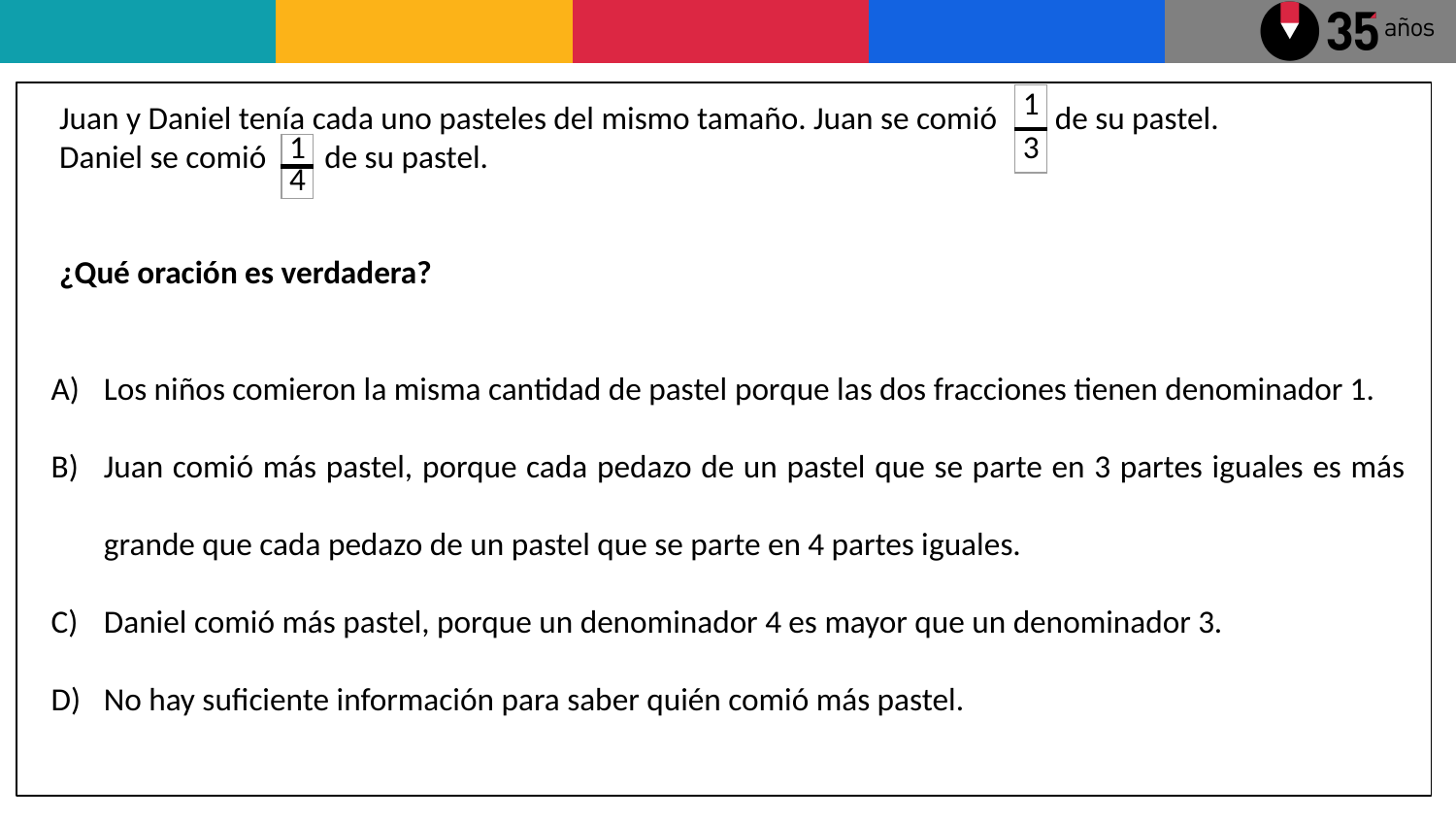

Juan y Daniel tenía cada uno pasteles del mismo tamaño. Juan se comió        de su pastel.
Daniel se comió        de su pastel.

¿Qué oración es verdadera?

Los niños comieron la misma cantidad de pastel porque las dos fracciones tienen denominador 1.
Juan comió más pastel, porque cada pedazo de un pastel que se parte en 3 partes iguales es más grande que cada pedazo de un pastel que se parte en 4 partes iguales.
Daniel comió más pastel, porque un denominador 4 es mayor que un denominador 3.
No hay suficiente información para saber quién comió más pastel.

| 1 |
| --- |
| 3 |
| 1 |
| --- |
| 4 |